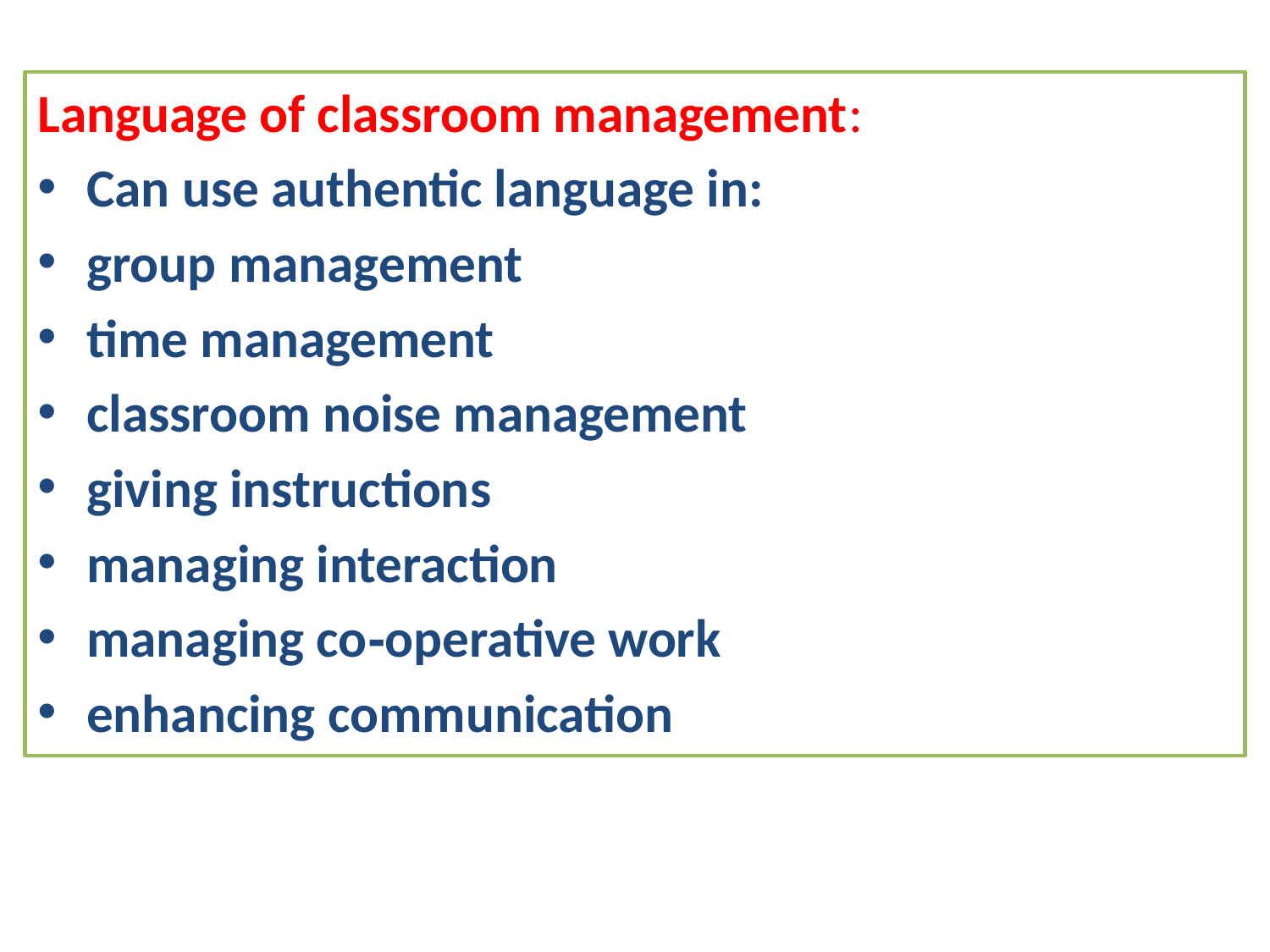

Language of classroom management:
Can use authentic language in:
group management
time management
classroom noise management
giving instructions
managing interaction
managing co‐operative work
enhancing communication